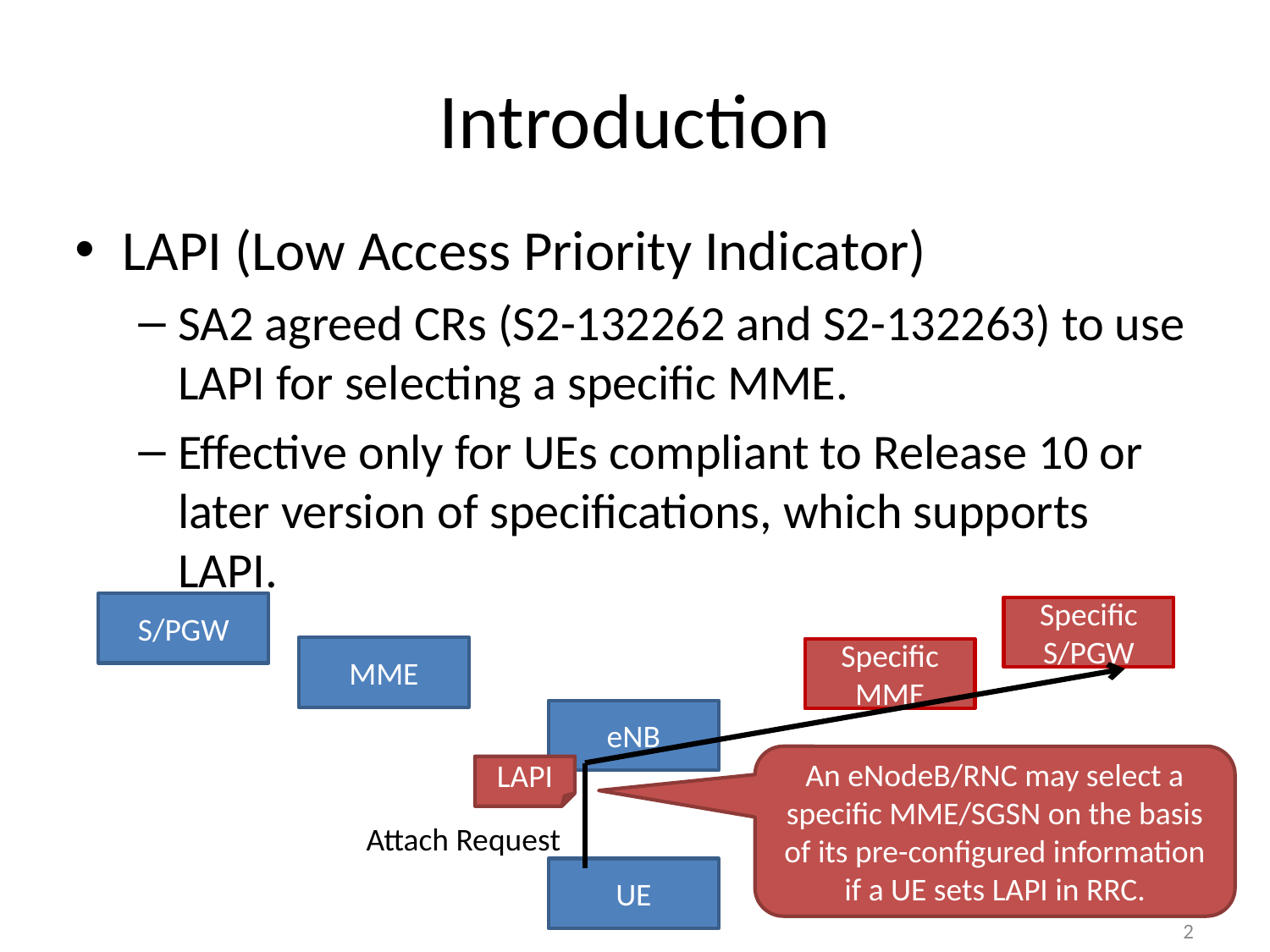

# Introduction
LAPI (Low Access Priority Indicator)
SA2 agreed CRs (S2-132262 and S2-132263) to use LAPI for selecting a specific MME.
Effective only for UEs compliant to Release 10 or later version of specifications, which supports LAPI.

S/PGW
Specific S/PGW
MME
Specific
MME
eNB
An eNodeB/RNC may select a specific MME/SGSN on the basis of its pre-configured information if a UE sets LAPI in RRC.
LAPI
Attach Request
UE
2